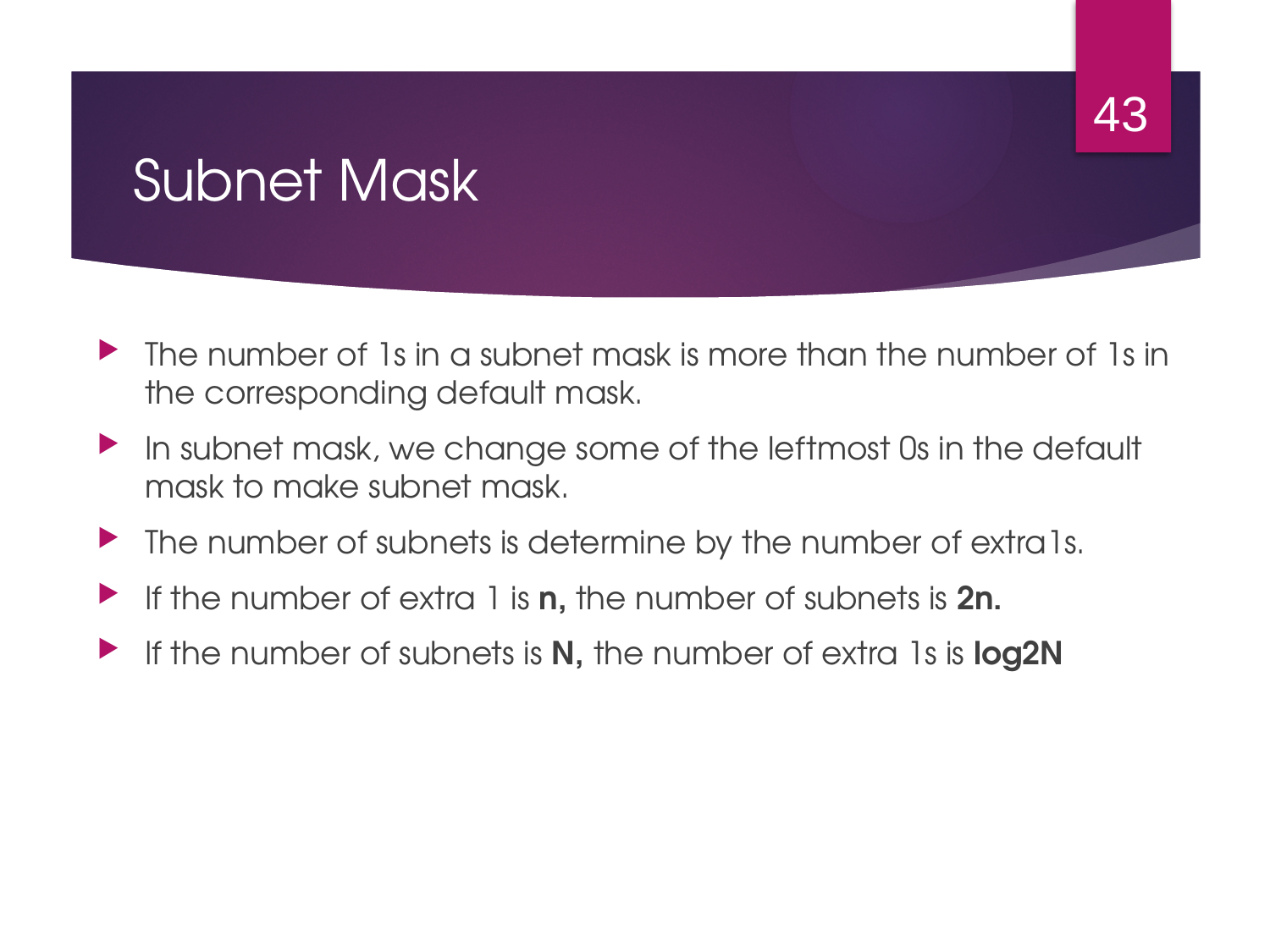

43
# Subnet Mask
The number of 1s in a subnet mask is more than the number of 1s in the corresponding default mask.
In subnet mask, we change some of the leftmost 0s in the default mask to make subnet mask.
The number of subnets is determine by the number of extra1s.
If the number of extra 1 is n, the number of subnets is 2n.
If the number of subnets is N, the number of extra 1s is log2N